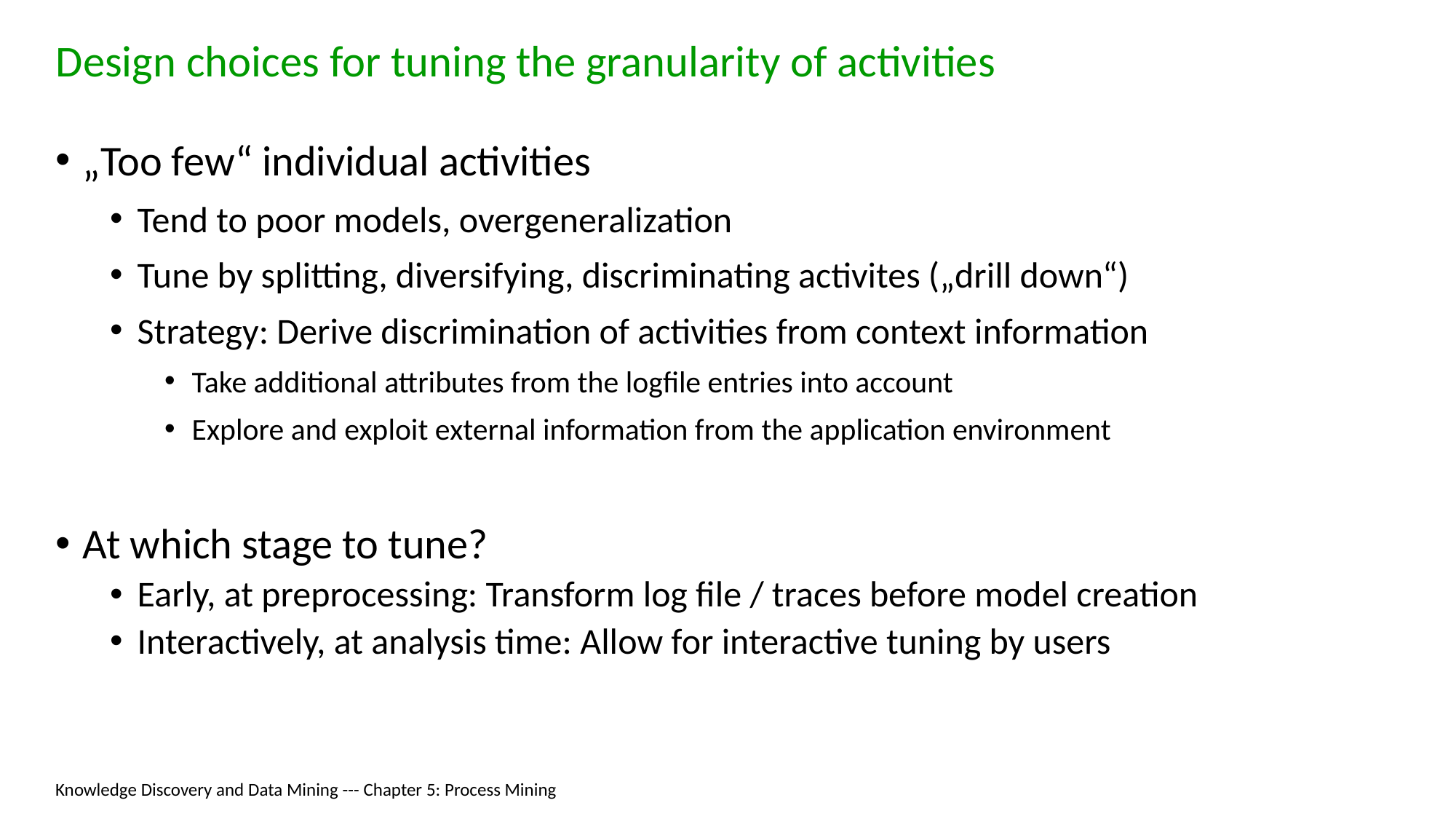

# Design choices for tuning the granularity of activities
„Too few“ individual activities
Tend to poor models, overgeneralization
Tune by splitting, diversifying, discriminating activites („drill down“)
Strategy: Derive discrimination of activities from context information
Take additional attributes from the logfile entries into account
Explore and exploit external information from the application environment

At which stage to tune?
Early, at preprocessing: Transform log file / traces before model creation
Interactively, at analysis time: Allow for interactive tuning by users
Knowledge Discovery and Data Mining --- Chapter 5: Process Mining
36